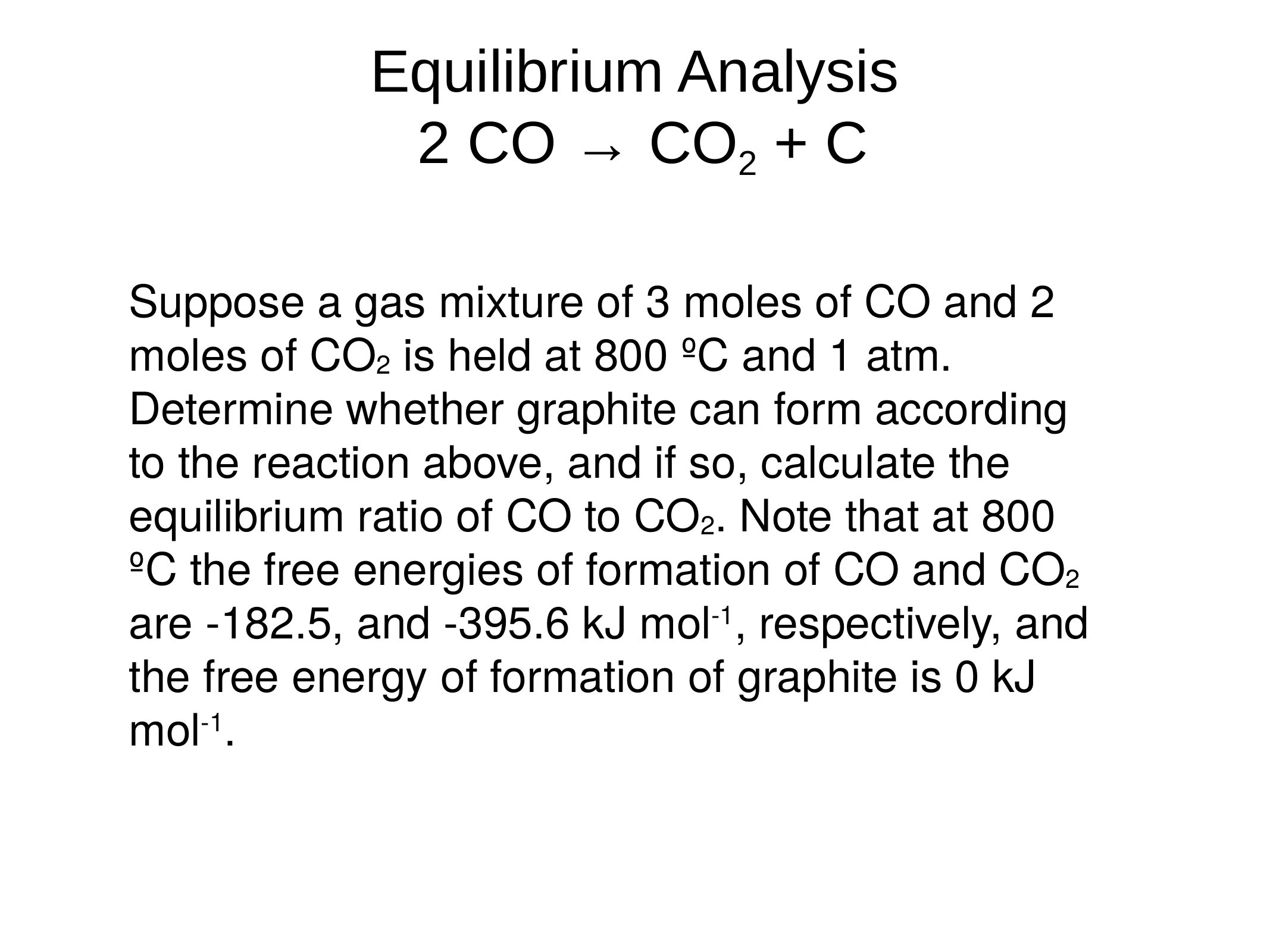

# Equilibrium Analysis 2 CO → CO2 + C
Suppose a gas mixture of 3 moles of CO and 2 moles of CO2 is held at 800 ºC and 1 atm. Determine whether graphite can form according to the reaction above, and if so, calculate the equilibrium ratio of CO to CO2. Note that at 800 ºC the free energies of formation of CO and CO2 are -182.5, and -395.6 kJ mol-1, respectively, and the free energy of formation of graphite is 0 kJ mol-1.